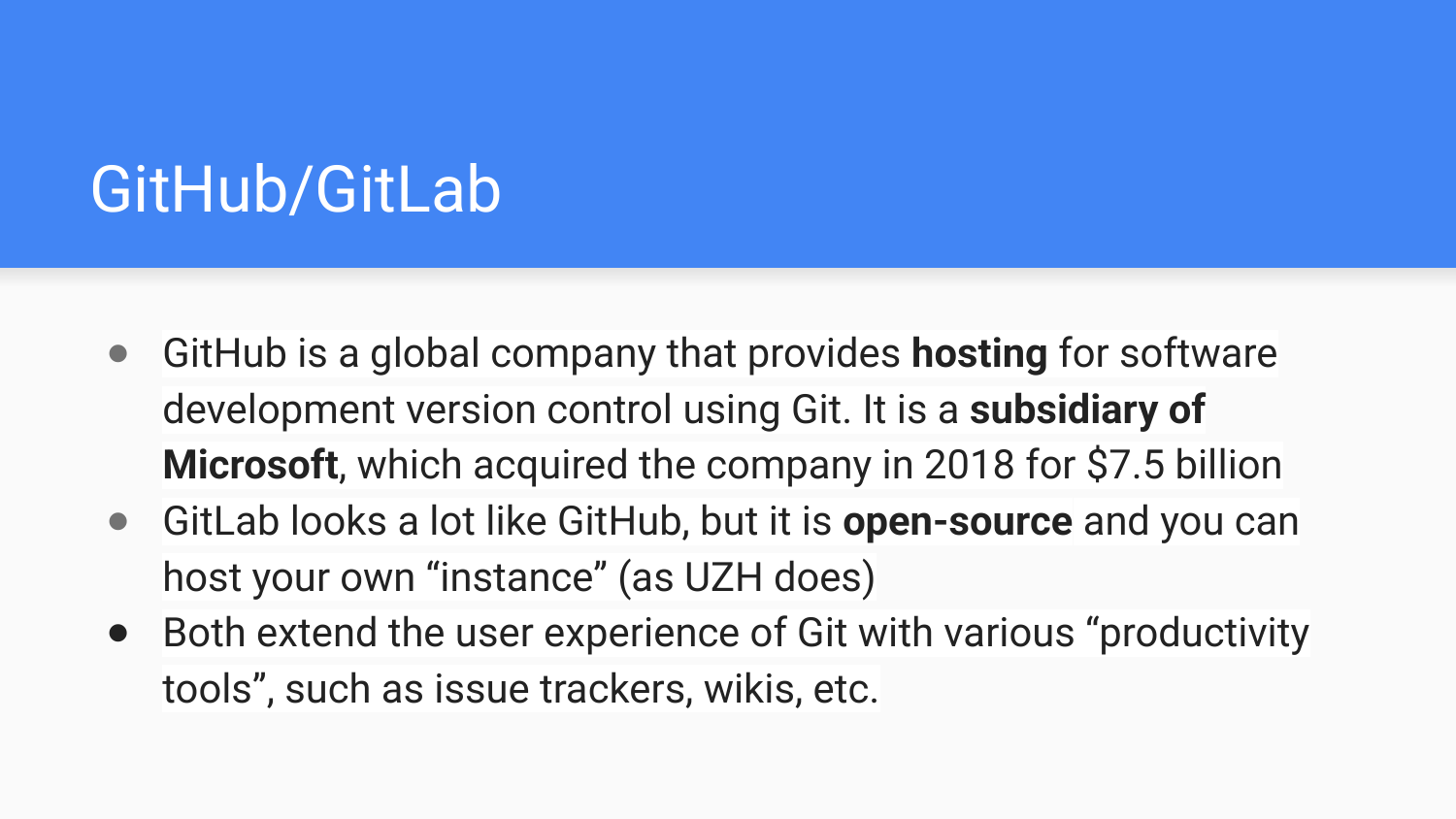

# GitHub/GitLab
GitHub is a global company that provides hosting for software development version control using Git. It is a subsidiary of Microsoft, which acquired the company in 2018 for $7.5 billion
GitLab looks a lot like GitHub, but it is open-source and you can host your own “instance” (as UZH does)
Both extend the user experience of Git with various “productivity tools”, such as issue trackers, wikis, etc.